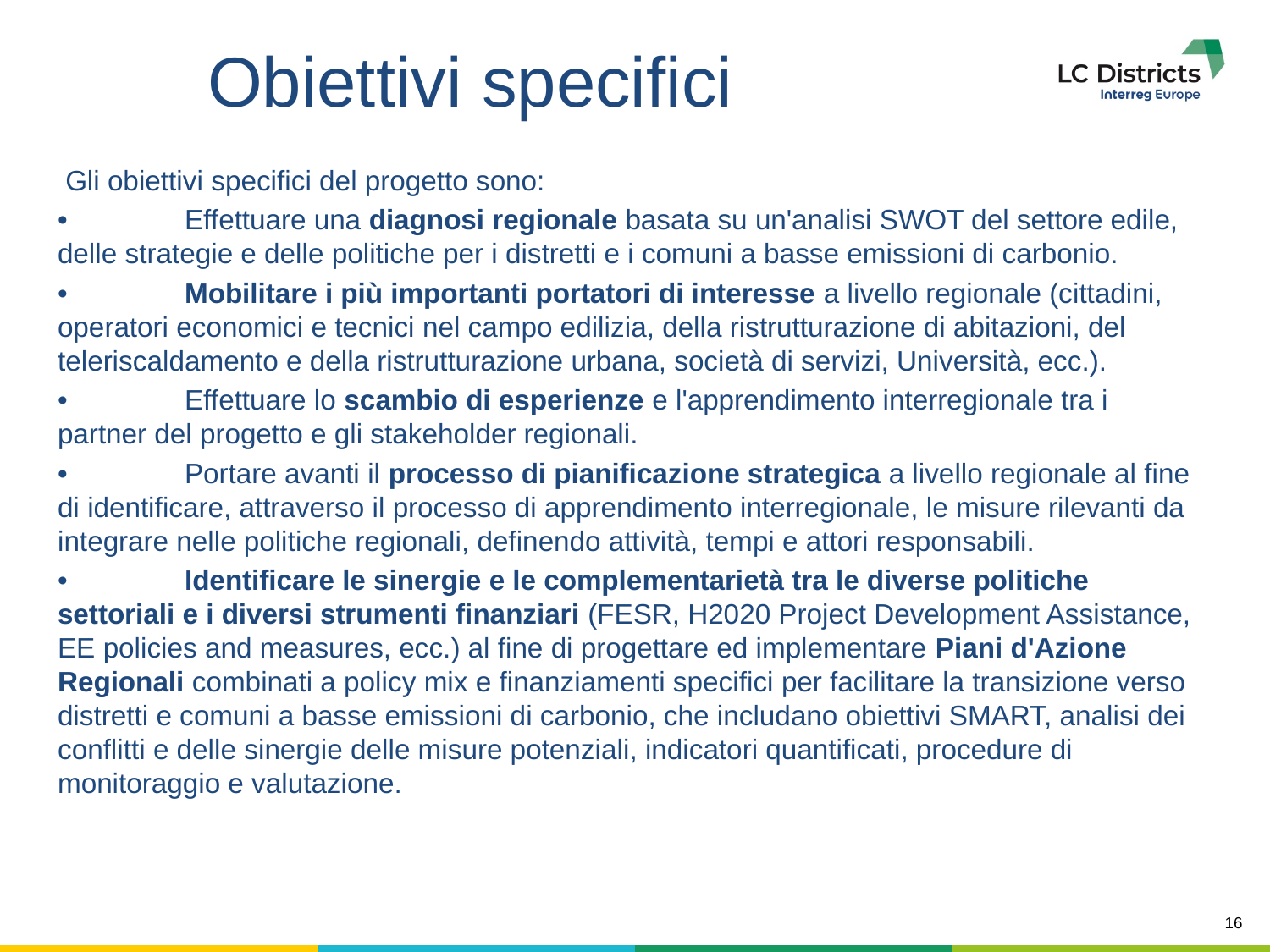

# Obiettivi specifici
 Gli obiettivi specifici del progetto sono:
•	Effettuare una diagnosi regionale basata su un'analisi SWOT del settore edile, delle strategie e delle politiche per i distretti e i comuni a basse emissioni di carbonio.
•	Mobilitare i più importanti portatori di interesse a livello regionale (cittadini, operatori economici e tecnici nel campo edilizia, della ristrutturazione di abitazioni, del teleriscaldamento e della ristrutturazione urbana, società di servizi, Università, ecc.).
•	Effettuare lo scambio di esperienze e l'apprendimento interregionale tra i partner del progetto e gli stakeholder regionali.
•	Portare avanti il processo di pianificazione strategica a livello regionale al fine di identificare, attraverso il processo di apprendimento interregionale, le misure rilevanti da integrare nelle politiche regionali, definendo attività, tempi e attori responsabili.
•	Identificare le sinergie e le complementarietà tra le diverse politiche settoriali e i diversi strumenti finanziari (FESR, H2020 Project Development Assistance, EE policies and measures, ecc.) al fine di progettare ed implementare Piani d'Azione Regionali combinati a policy mix e finanziamenti specifici per facilitare la transizione verso distretti e comuni a basse emissioni di carbonio, che includano obiettivi SMART, analisi dei conflitti e delle sinergie delle misure potenziali, indicatori quantificati, procedure di monitoraggio e valutazione.